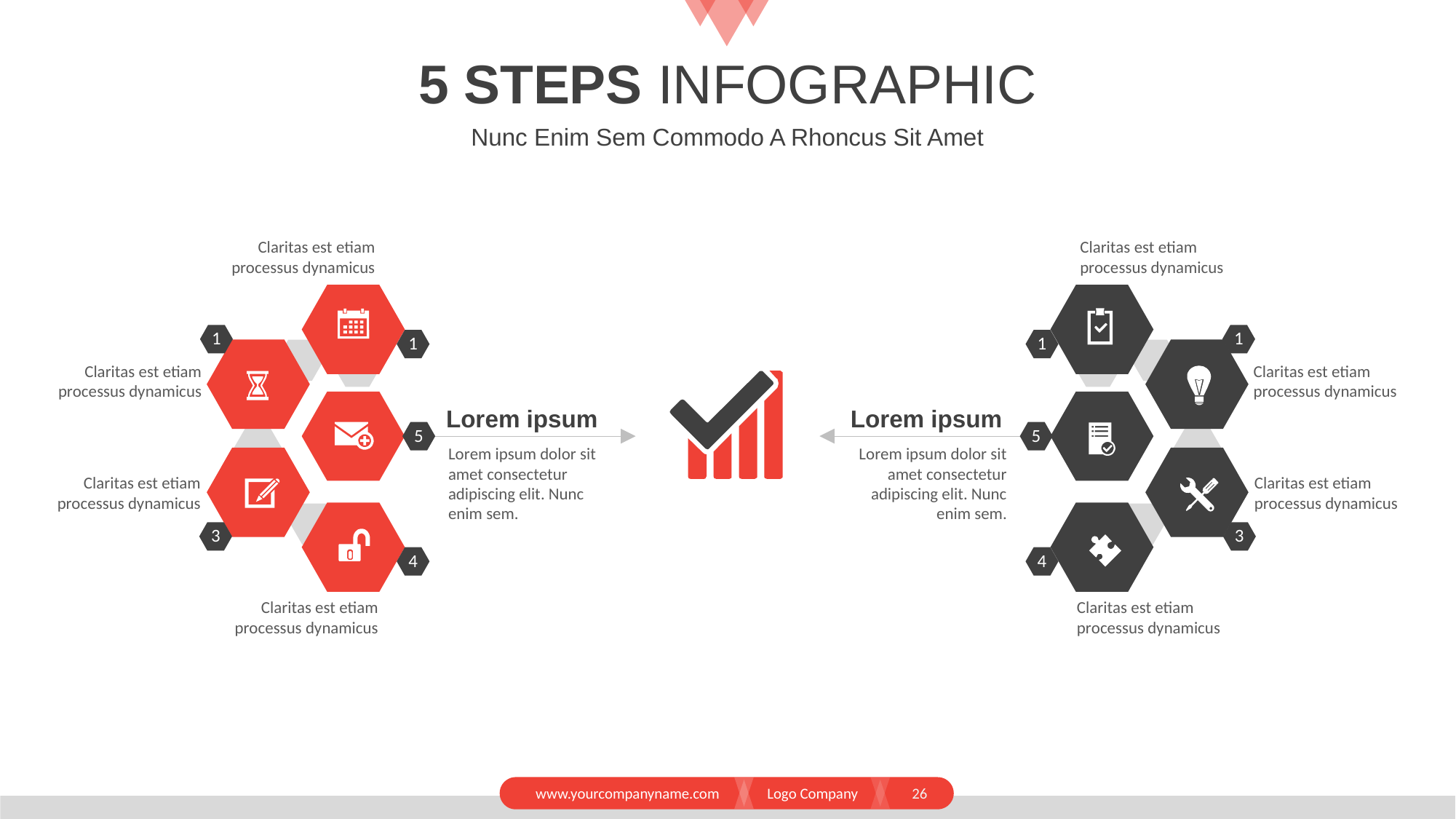

# 5 STEPS INFOGRAPHIC
Nunc Enim Sem Commodo A Rhoncus Sit Amet
Claritas est etiam processus dynamicus

1
1

Claritas est etiam processus dynamicus

Lorem ipsum
5

Lorem ipsum dolor sit amet consectetur adipiscing elit. Nunc enim sem.

Claritas est etiam processus dynamicus

3
4
Claritas est etiam processus dynamicus
Claritas est etiam processus dynamicus

1
1

Claritas est etiam processus dynamicus

Lorem ipsum
5

Lorem ipsum dolor sit amet consectetur adipiscing elit. Nunc enim sem.

Claritas est etiam processus dynamicus

3
4
Claritas est etiam processus dynamicus

26